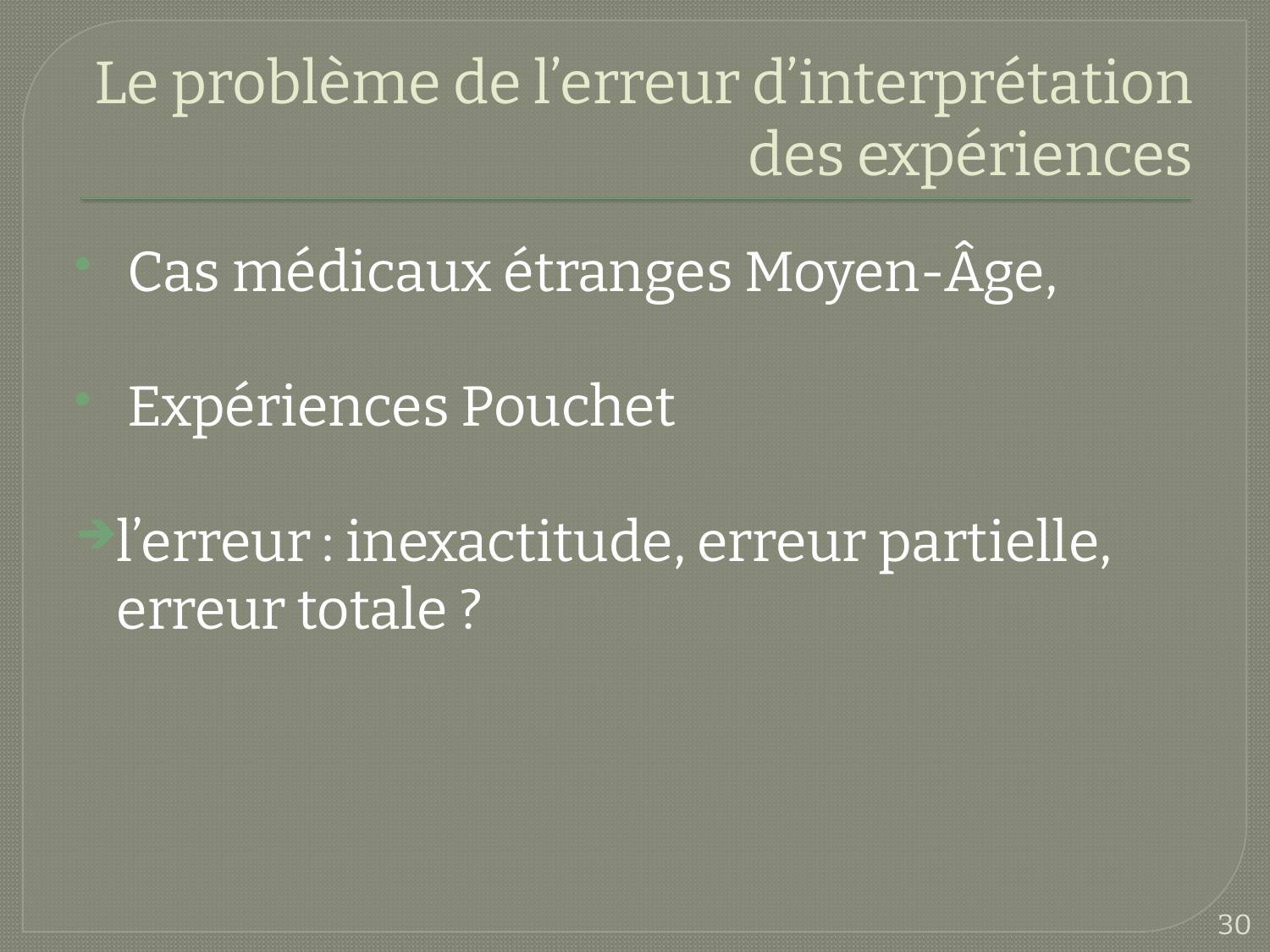

# Le problème de l’erreur d’interprétation des expériences
 Cas médicaux étranges Moyen-Âge,

 Expériences Pouchet

l’erreur : inexactitude, erreur partielle, erreur totale ?

30